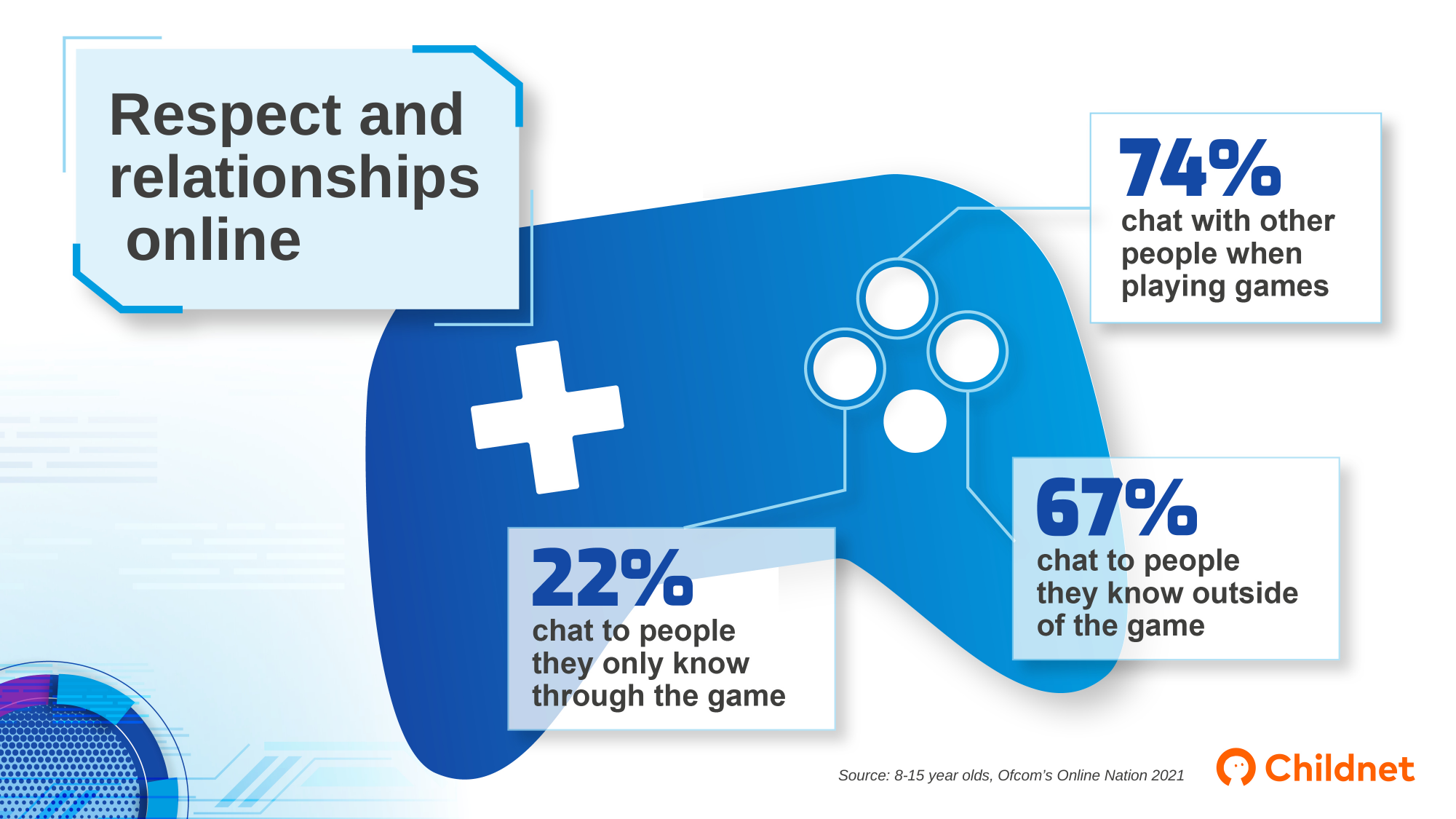

# Respect and  relationships  online
Source: 8-15 year olds, Ofcom’s Online Nation 2021